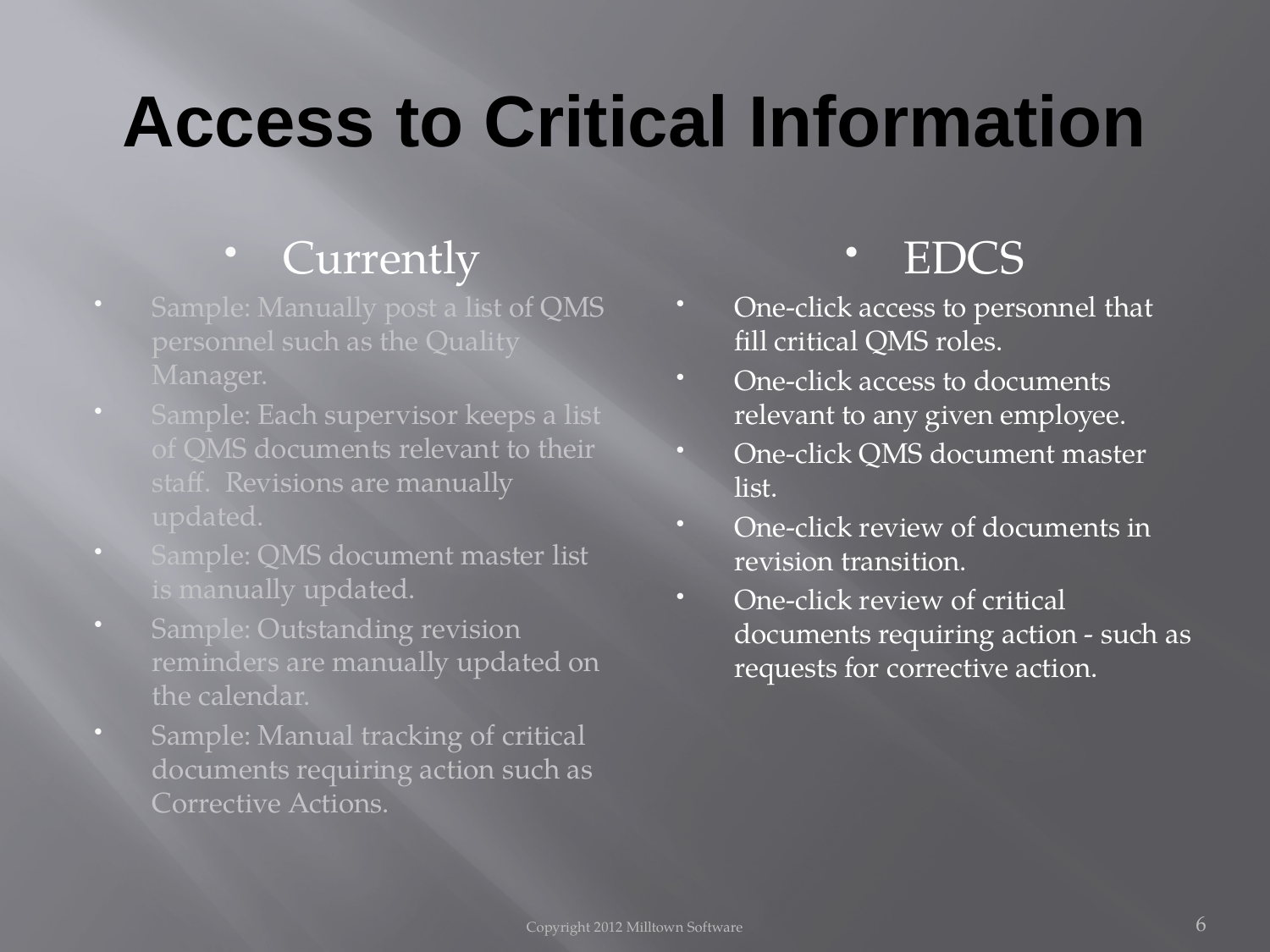

# Access to Critical Information
Currently
Sample: Manually post a list of QMS personnel such as the Quality Manager.
Sample: Each supervisor keeps a list of QMS documents relevant to their staff.  Revisions are manually updated.
Sample: QMS document master list is manually updated.
Sample: Outstanding revision reminders are manually updated on the calendar.
Sample: Manual tracking of critical documents requiring action such as Corrective Actions.
EDCS
One-click access to personnel that fill critical QMS roles.
One-click access to documents relevant to any given employee.
One-click QMS document master list.
One-click review of documents in revision transition.
One-click review of critical documents requiring action - such as requests for corrective action.
Copyright 2012 Milltown Software
6